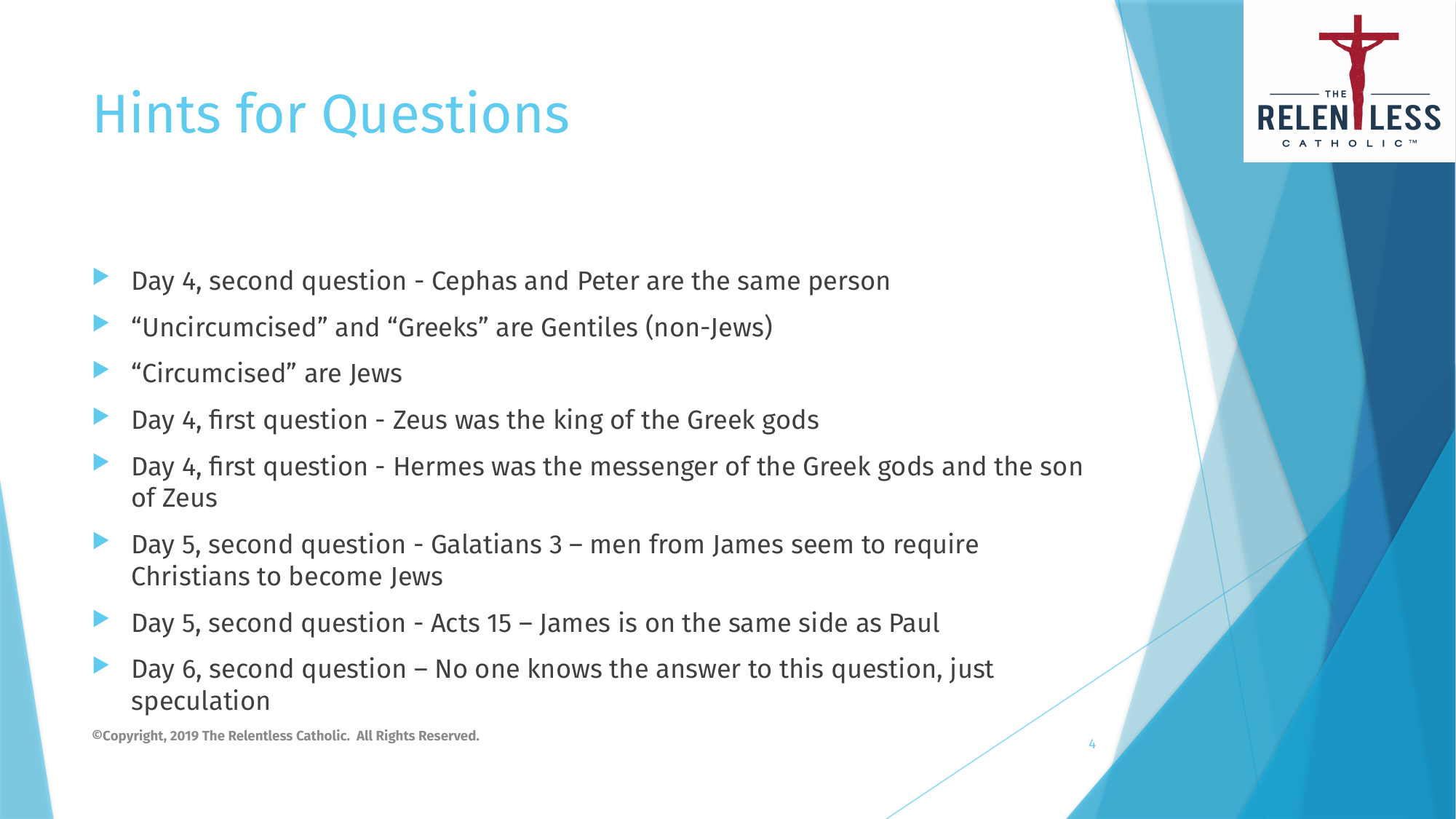

# Hints for Questions
Day 4, second question - Cephas and Peter are the same person
“Uncircumcised” and “Greeks” are Gentiles (non-Jews)
“Circumcised” are Jews
Day 4, first question - Zeus was the king of the Greek gods
Day 4, first question - Hermes was the messenger of the Greek gods and the son of Zeus
Day 5, second question - Galatians 3 – men from James seem to require Christians to become Jews
Day 5, second question - Acts 15 – James is on the same side as Paul
Day 6, second question – No one knows the answer to this question, just speculation
©Copyright, 2019 The Relentless Catholic.  All Rights Reserved.

4